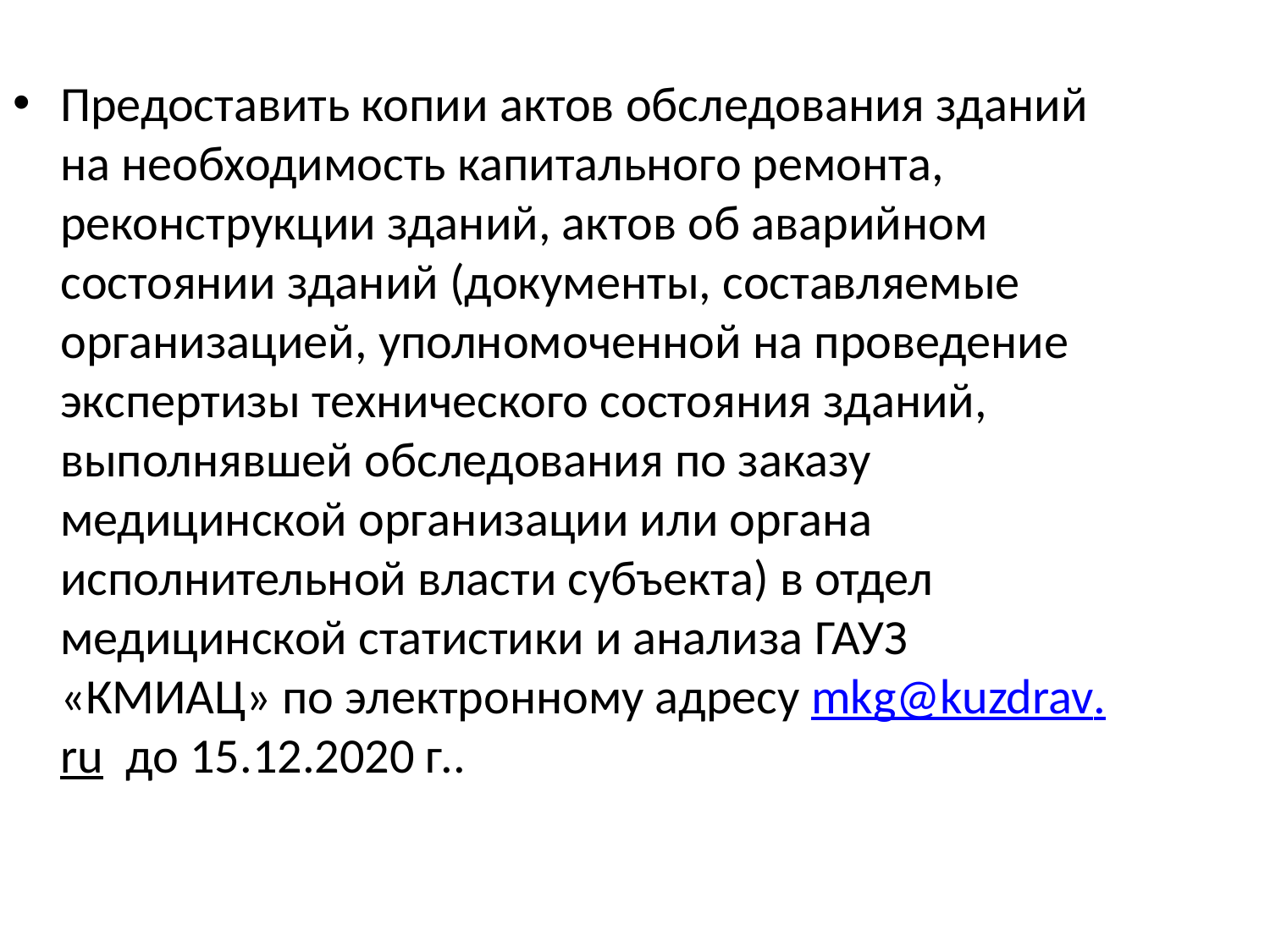

Предоставить копии актов обследования зданий на необходимость капитального ремонта, реконструкции зданий, актов об аварийном состоянии зданий (документы, составляемые организацией, уполномоченной на проведение экспертизы технического состояния зданий, выполнявшей обследования по заказу медицинской организации или органа исполнительной власти субъекта) в отдел медицинской статистики и анализа ГАУЗ  «КМИАЦ» по электронному адресу mkg@kuzdrav.ru  до 15.12.2020 г..